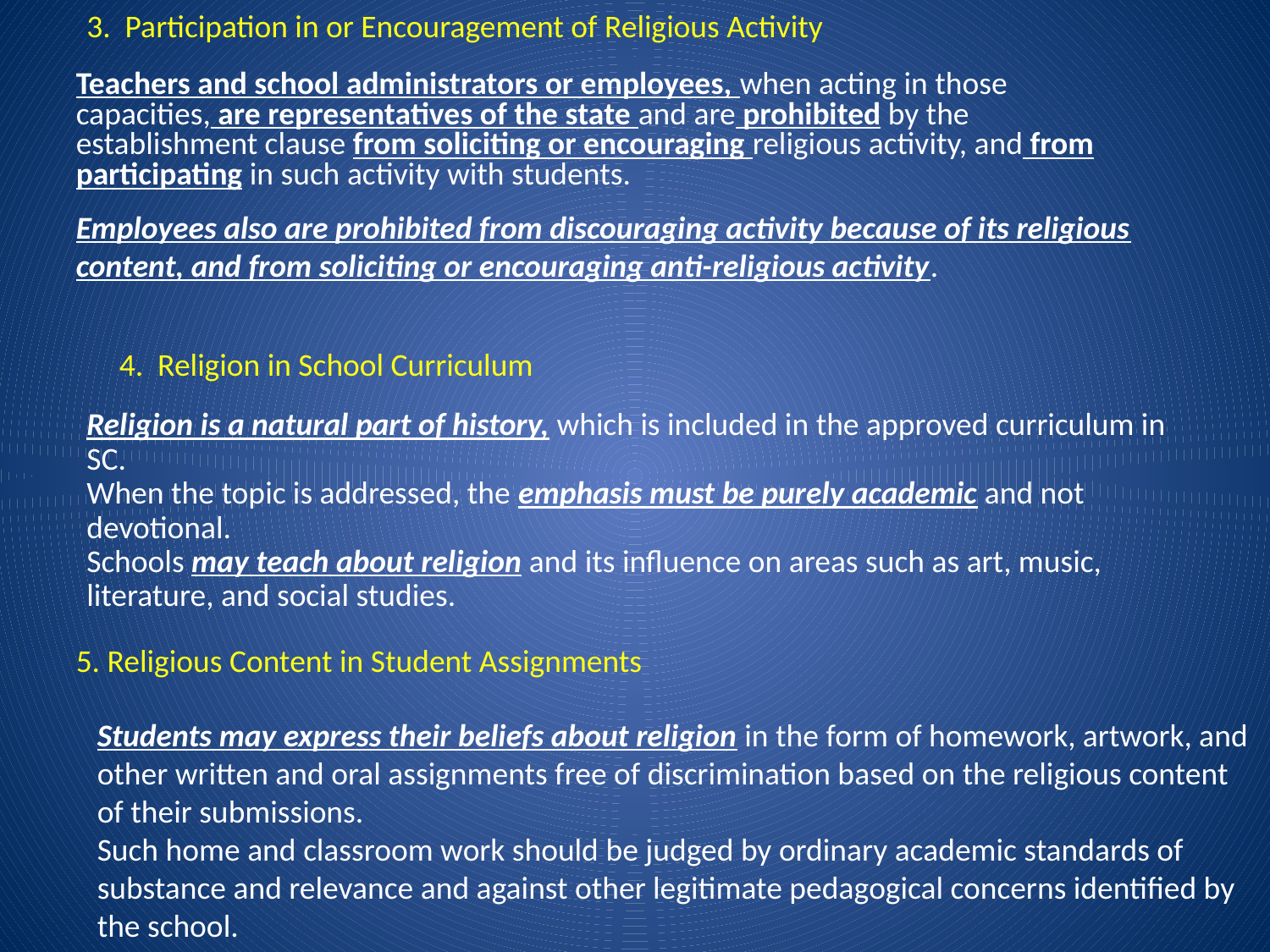

3.  Participation in or Encouragement of Religious Activity
Teachers and school administrators or employees, when acting in those capacities, are representatives of the state and are prohibited by the establishment clause from soliciting or encouraging religious activity, and from participating in such activity with students.
Employees also are prohibited from discouraging activity because of its religious content, and from soliciting or encouraging anti-religious activity.
4.  Religion in School Curriculum
Religion is a natural part of history, which is included in the approved curriculum in SC.
When the topic is addressed, the emphasis must be purely academic and not devotional.
Schools may teach about religion and its influence on areas such as art, music, literature, and social studies.
5. Religious Content in Student Assignments
Students may express their beliefs about religion in the form of homework, artwork, and other written and oral assignments free of discrimination based on the religious content of their submissions.
Such home and classroom work should be judged by ordinary academic standards of substance and relevance and against other legitimate pedagogical concerns identified by the school.